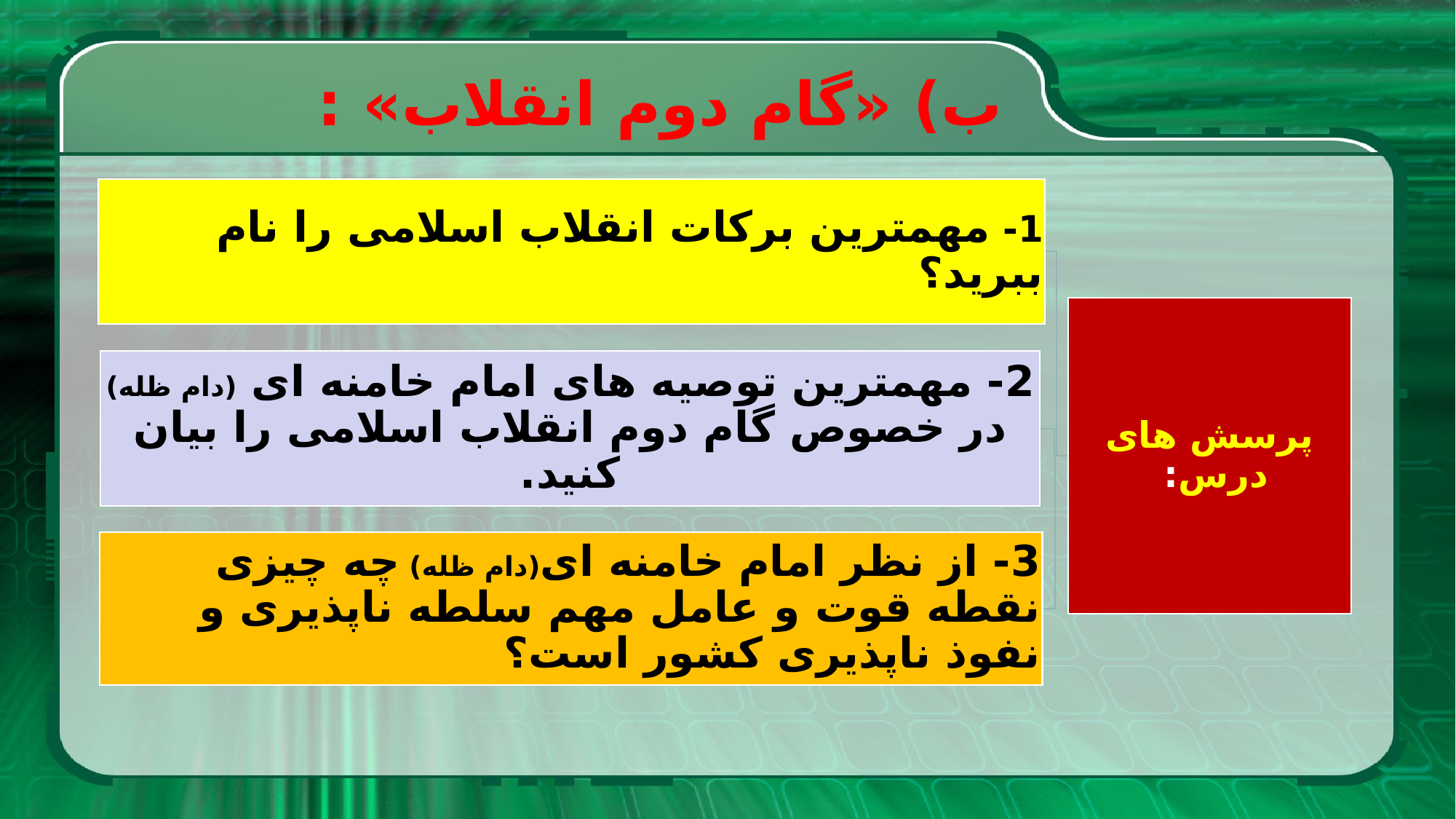

# ب) «گام دوم انقلاب» :

پرسش های درس:
1- مهمترین برکات انقلاب اسلامی را نام ببرید؟
2- مهمترین توصیه های امام خامنه ای (دام ظله) در خصوص گام دوم انقلاب اسلامی را بیان کنید.
3- از نظر امام خامنه ای(دام ظله) چه چیزی نقطه قوت و عامل مهم سلطه ناپذیری و نفوذ ناپذیری کشور است؟